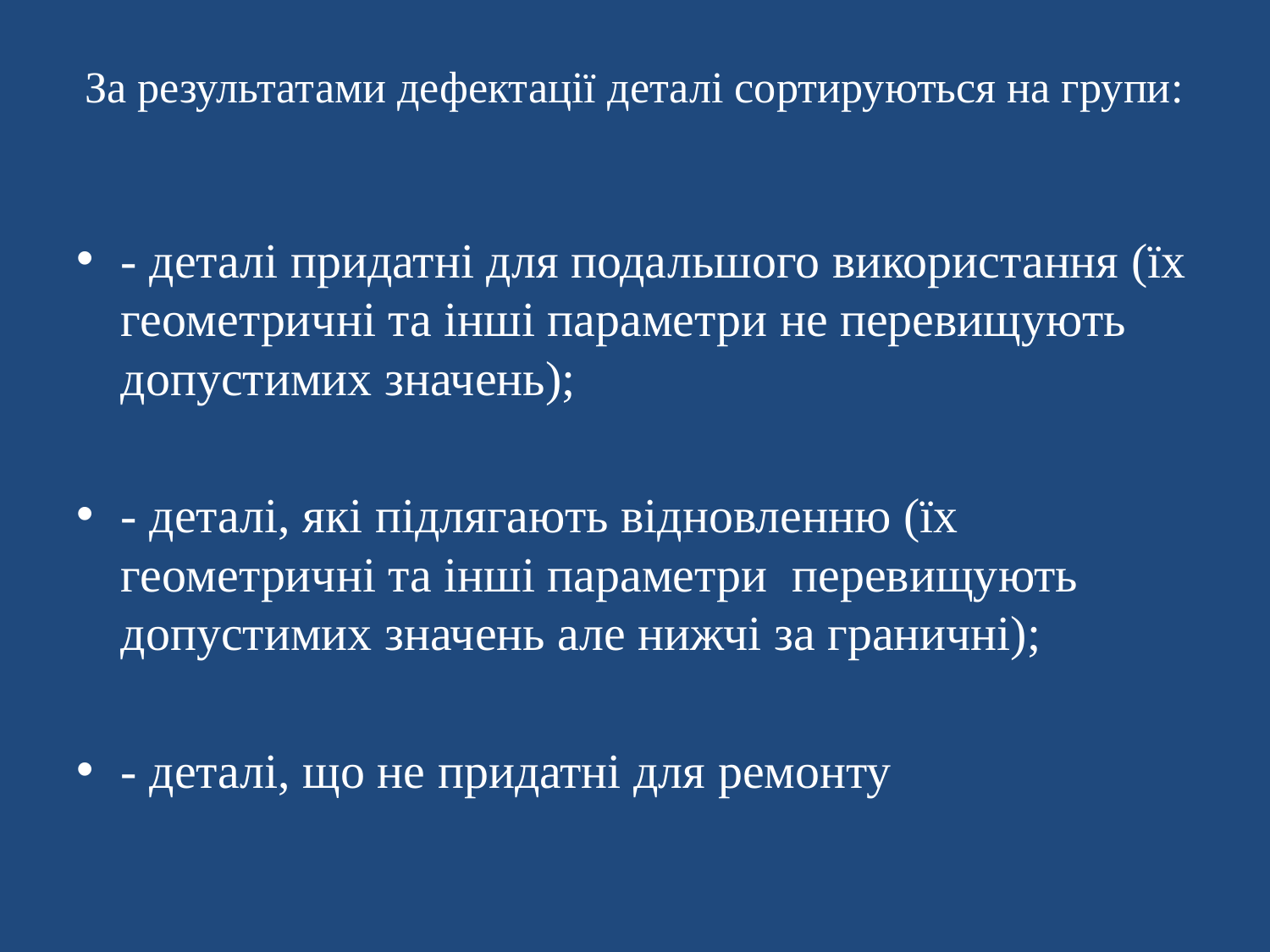

# За результатами дефектації деталі сортируються на групи:
- деталі придатні для подальшого використання (їх геометричні та інші параметри не перевищують допустимих значень);

- деталі, які підлягають відновленню (їх геометричні та інші параметри  перевищують допустимих значень але нижчі за граничні);

- деталі, що не придатні для ремонту